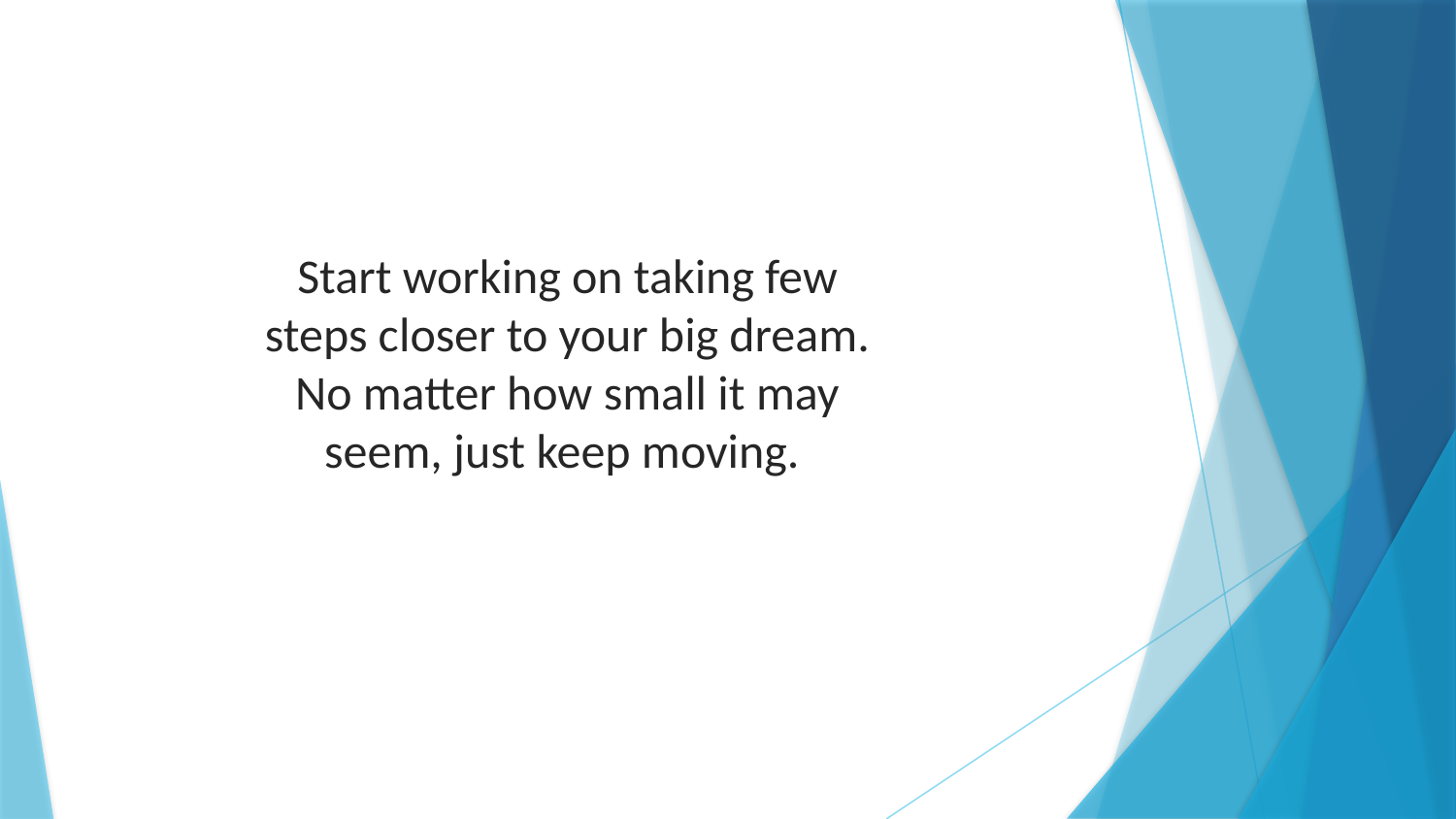

Start working on taking few steps closer to your big dream. No matter how small it may seem, just keep moving.